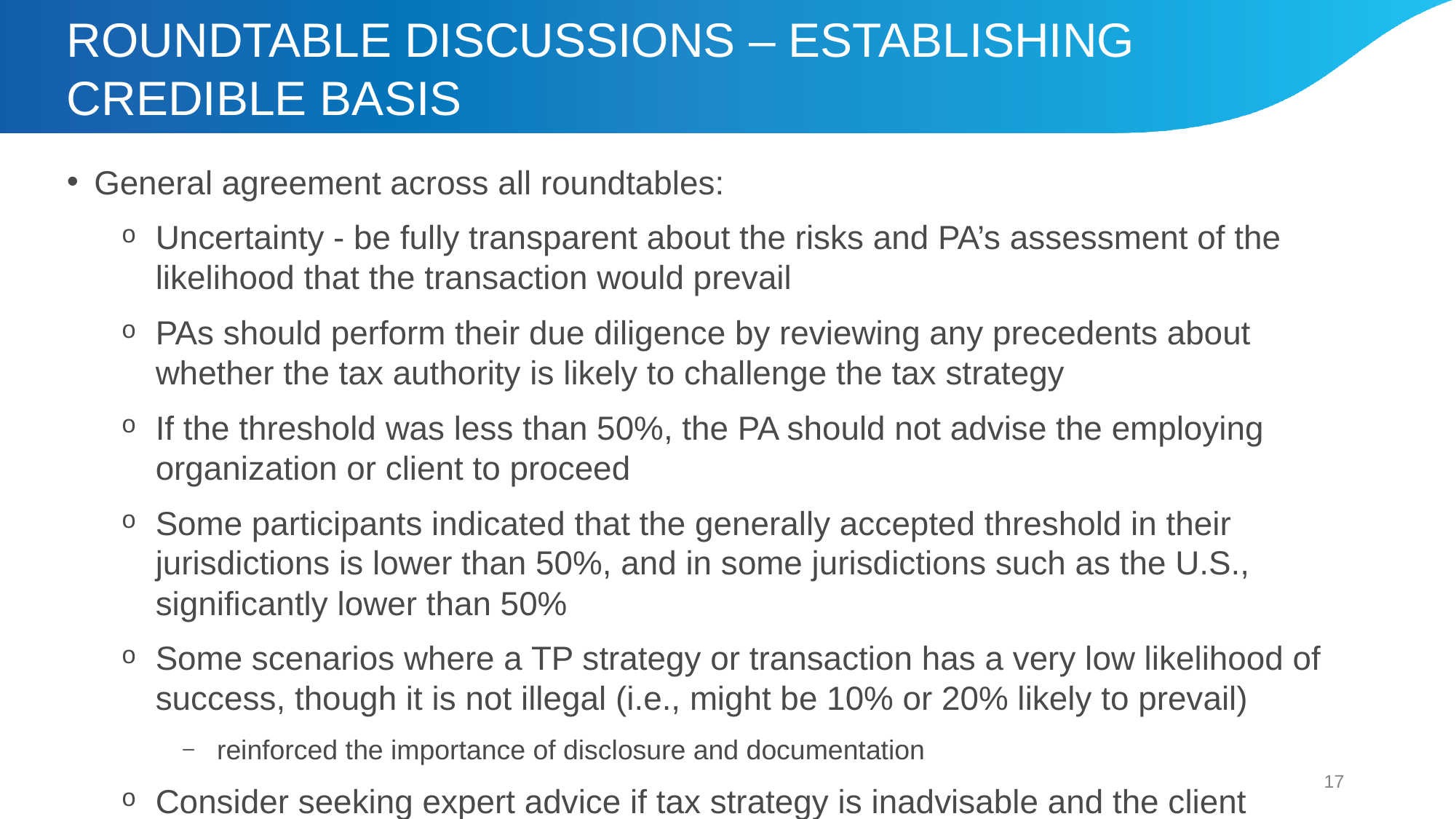

# ROUNDTABLE DISCUSSIONS – ESTABLISHING CREDIBLE BASIS
General agreement across all roundtables:
Uncertainty - be fully transparent about the risks and PA’s assessment of the likelihood that the transaction would prevail
PAs should perform their due diligence by reviewing any precedents about whether the tax authority is likely to challenge the tax strategy
If the threshold was less than 50%, the PA should not advise the employing organization or client to proceed
Some participants indicated that the generally accepted threshold in their jurisdictions is lower than 50%, and in some jurisdictions such as the U.S., significantly lower than 50%
Some scenarios where a TP strategy or transaction has a very low likelihood of success, though it is not illegal (i.e., might be 10% or 20% likely to prevail)
reinforced the importance of disclosure and documentation
Consider seeking expert advice if tax strategy is inadvisable and the client disagrees
17